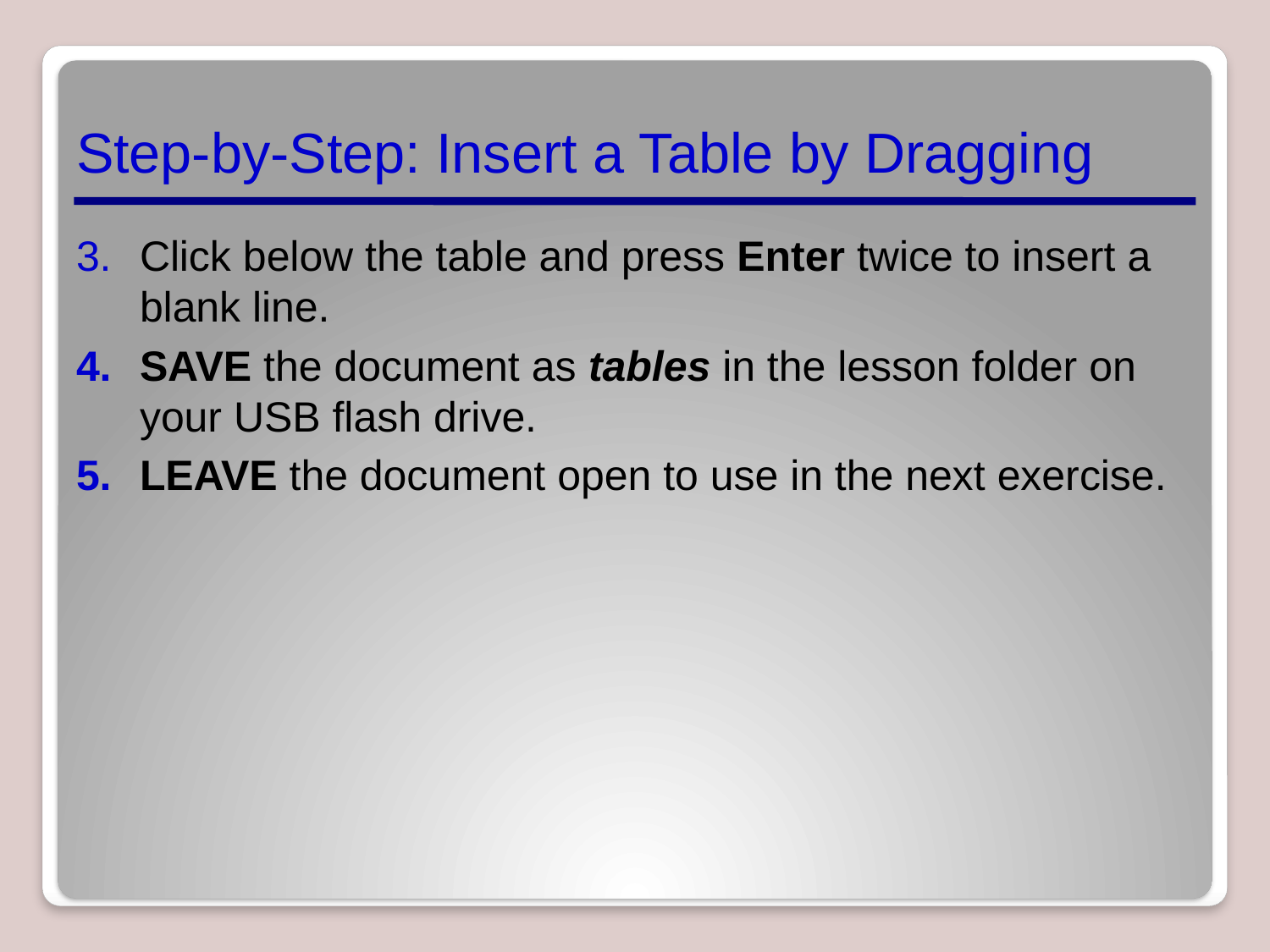

# Step-by-Step: Insert a Table by Dragging
Click below the table and press Enter twice to insert a blank line.
SAVE the document as tables in the lesson folder on your USB flash drive.
LEAVE the document open to use in the next exercise.